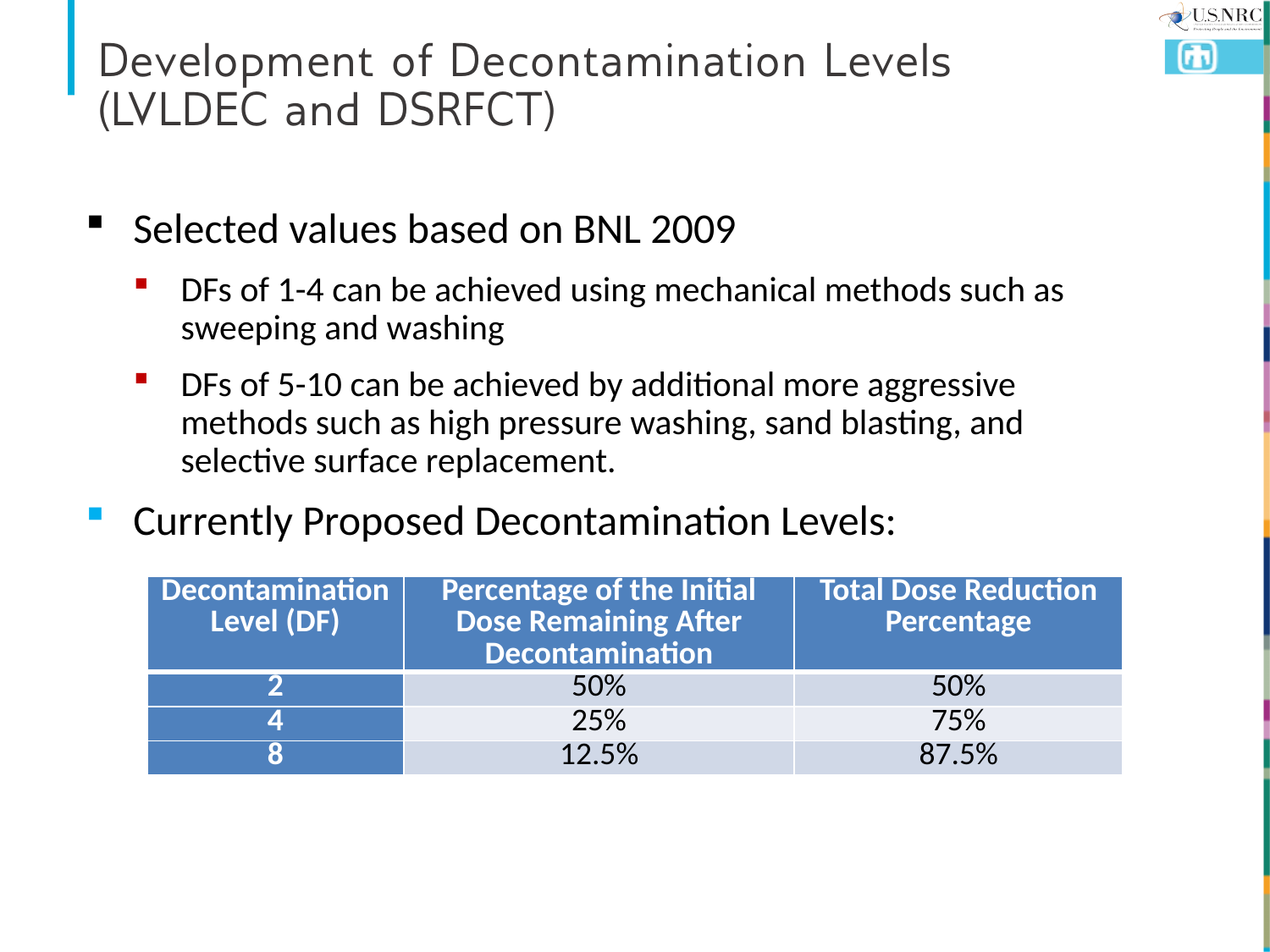

# Development of Decontamination Levels (LVLDEC and DSRFCT)
Selected values based on BNL 2009
DFs of 1-4 can be achieved using mechanical methods such as sweeping and washing
DFs of 5-10 can be achieved by additional more aggressive methods such as high pressure washing, sand blasting, and selective surface replacement.
Currently Proposed Decontamination Levels:

| Decontamination Level (DF) | Percentage of the Initial Dose Remaining After Decontamination | Total Dose Reduction Percentage |
| --- | --- | --- |
| 2 | 50% | 50% |
| 4 | 25% | 75% |
| 8 | 12.5% | 87.5% |